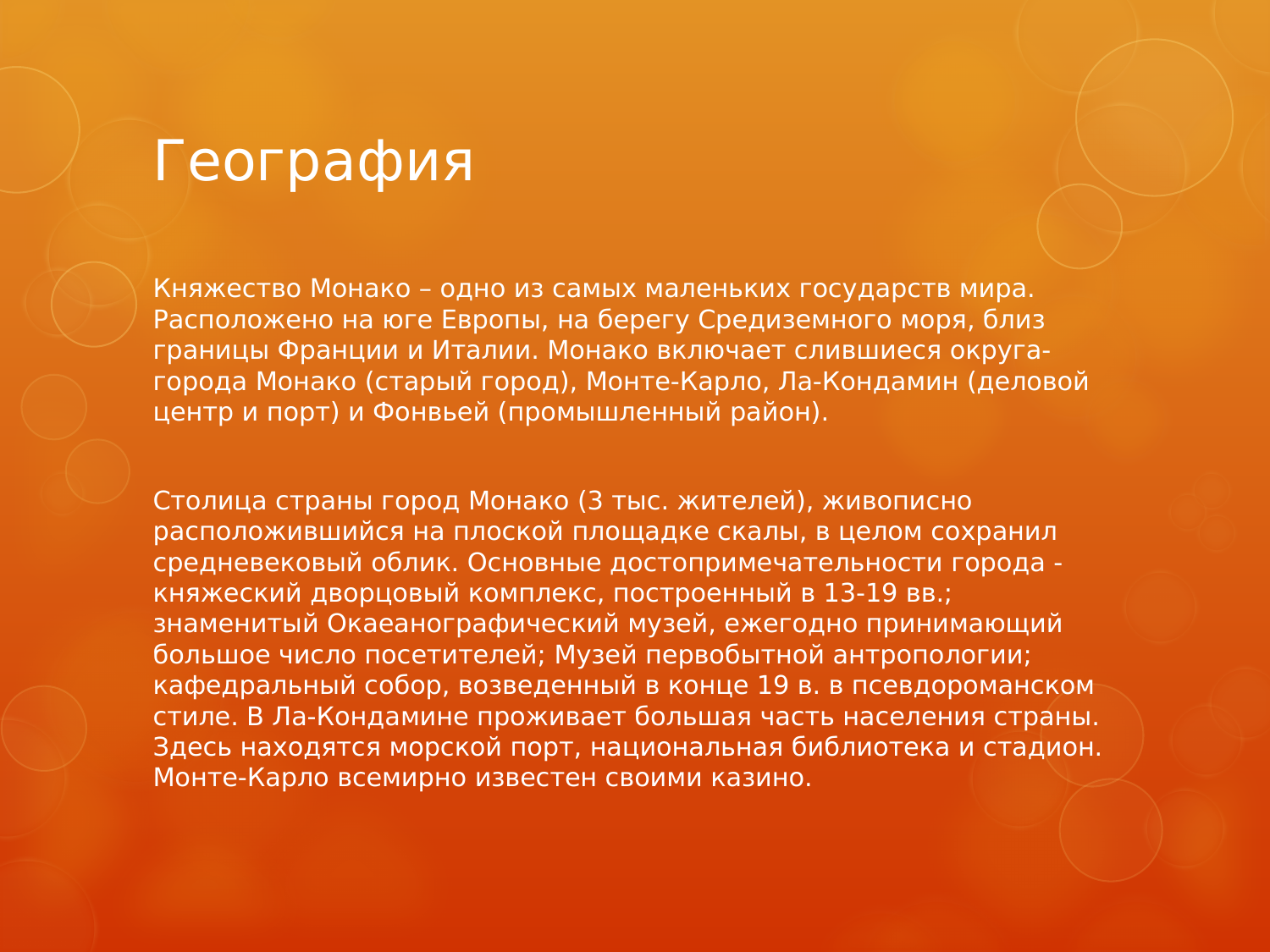

# География
Княжество Монако – одно из самых маленьких государств мира. Расположено на юге Европы, на берегу Средиземного моря, близ границы Франции и Италии. Монако включает слившиеся округа-города Монако (старый город), Монте-Карло, Ла-Кондамин (деловой центр и порт) и Фонвьей (промышленный район).

Столица страны город Монако (3 тыс. жителей), живописно расположившийся на плоской площадке скалы, в целом сохранил средневековый облик. Основные достопримечательности города - княжеский дворцовый комплекс, построенный в 13-19 вв.; знаменитый Окаеанографический музей, ежегодно принимающий большое число посетителей; Музей первобытной антропологии; кафедральный собор, возведенный в конце 19 в. в псевдороманском стиле. В Ла-Кондамине проживает большая часть населения страны. Здесь находятся морской порт, национальная библиотека и стадион. Монте-Карло всемирно известен своими казино.